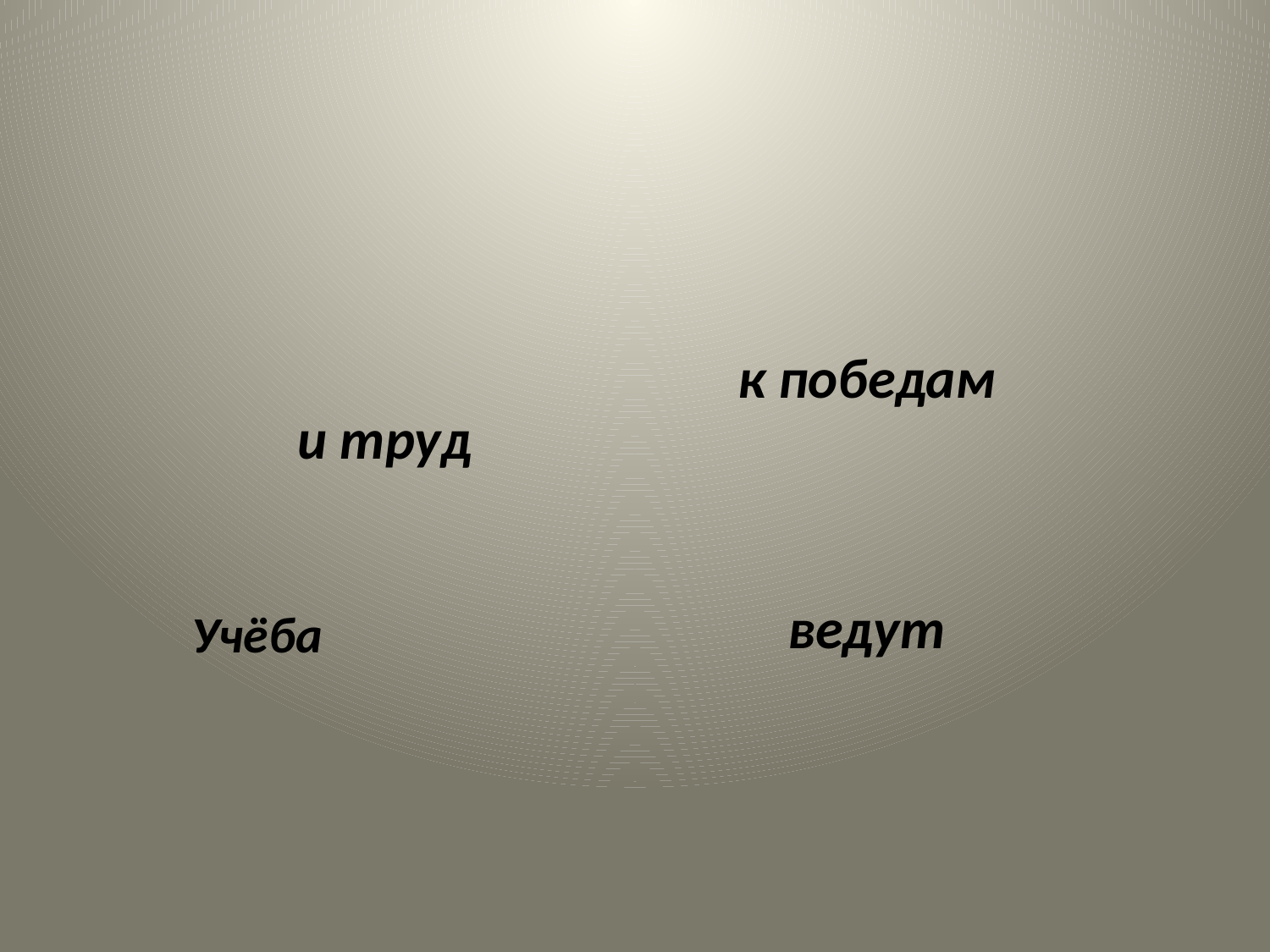

#
к победам
и труд
ведут
Учёба